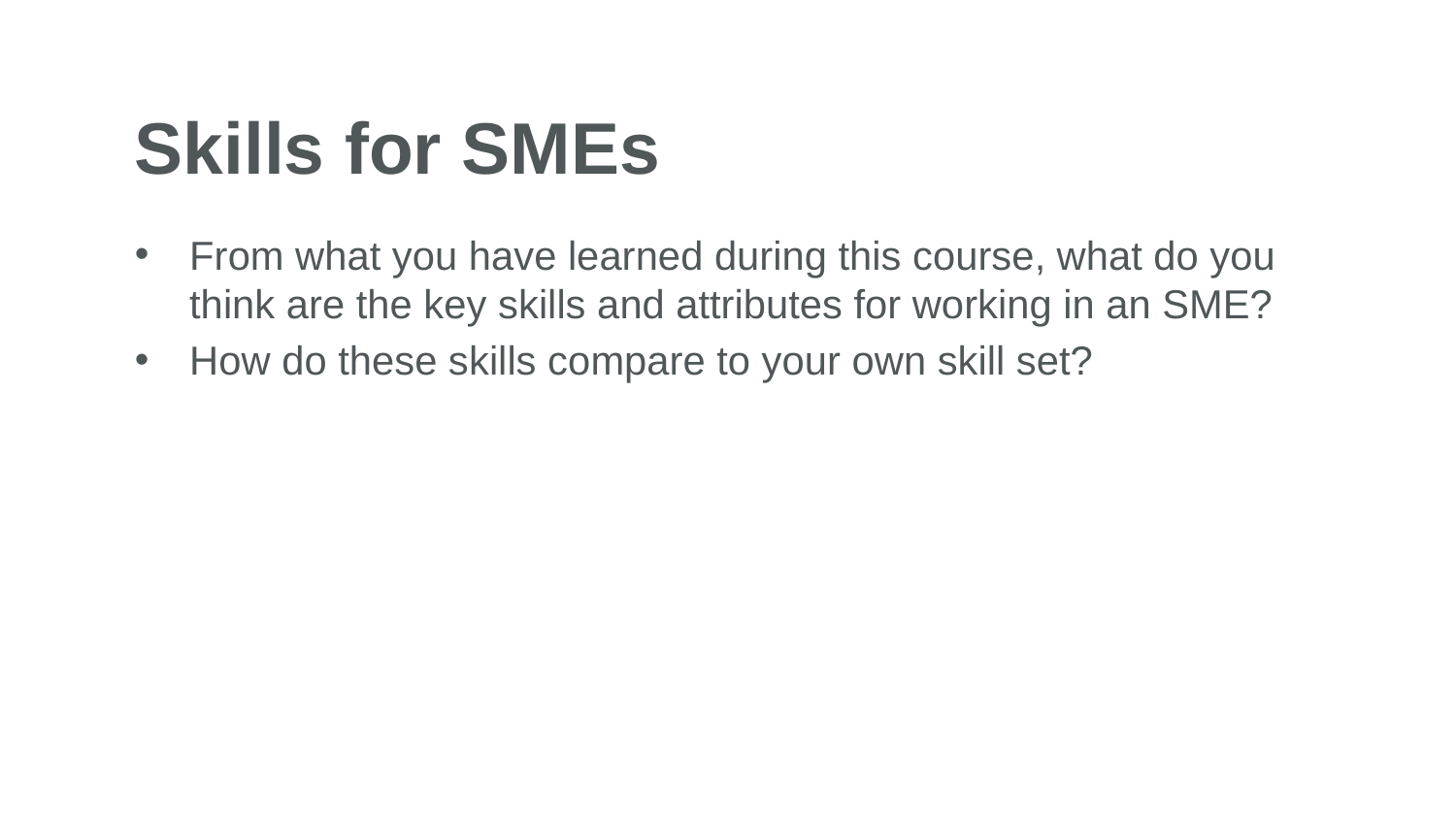

# Skills for SMEs
From what you have learned during this course, what do you think are the key skills and attributes for working in an SME?
How do these skills compare to your own skill set?